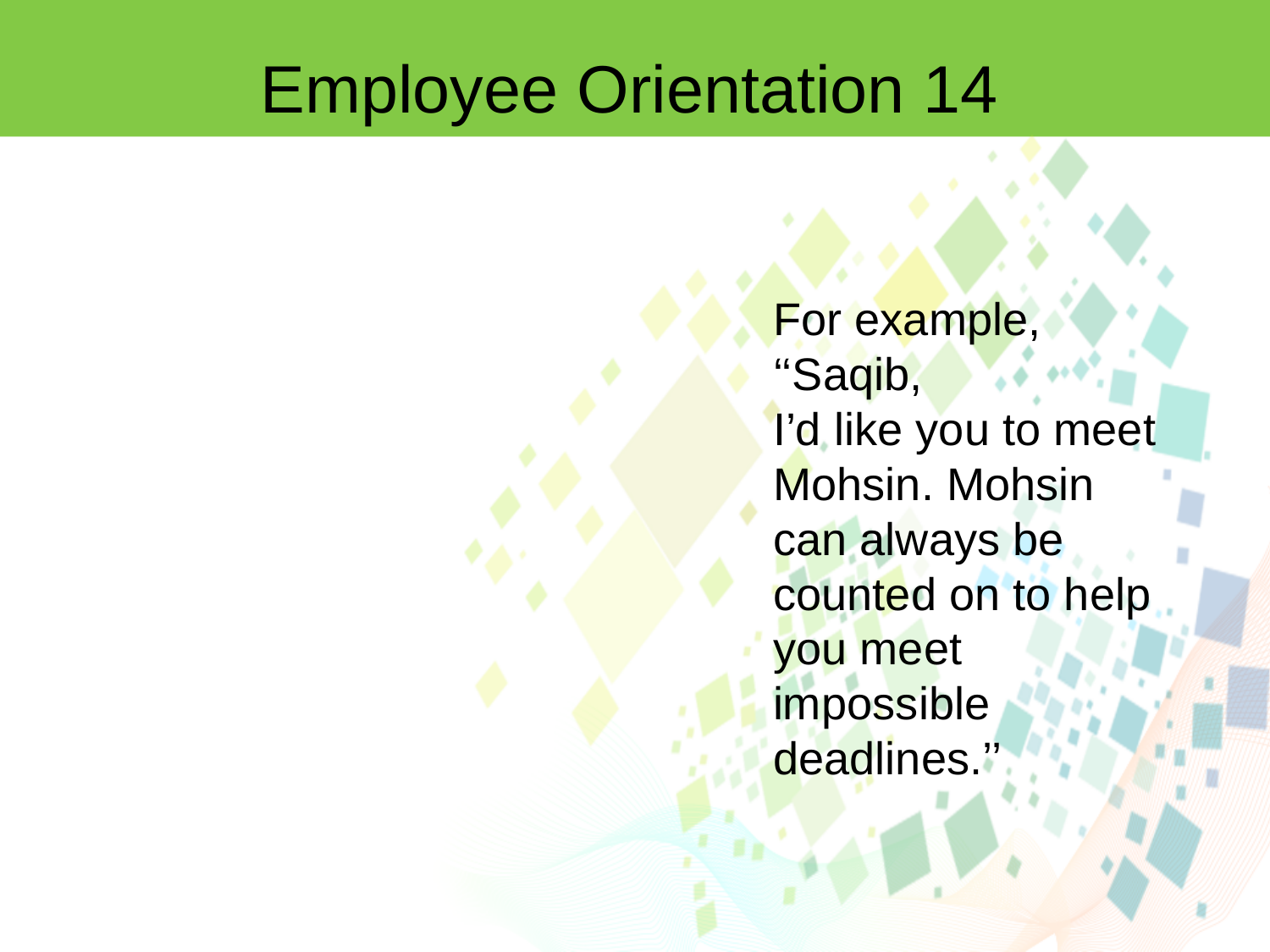

Employee Orientation 14
For example, ‘‘Saqib,
I’d like you to meet Mohsin. Mohsin can always be counted on to help you meet
impossible deadlines.’’